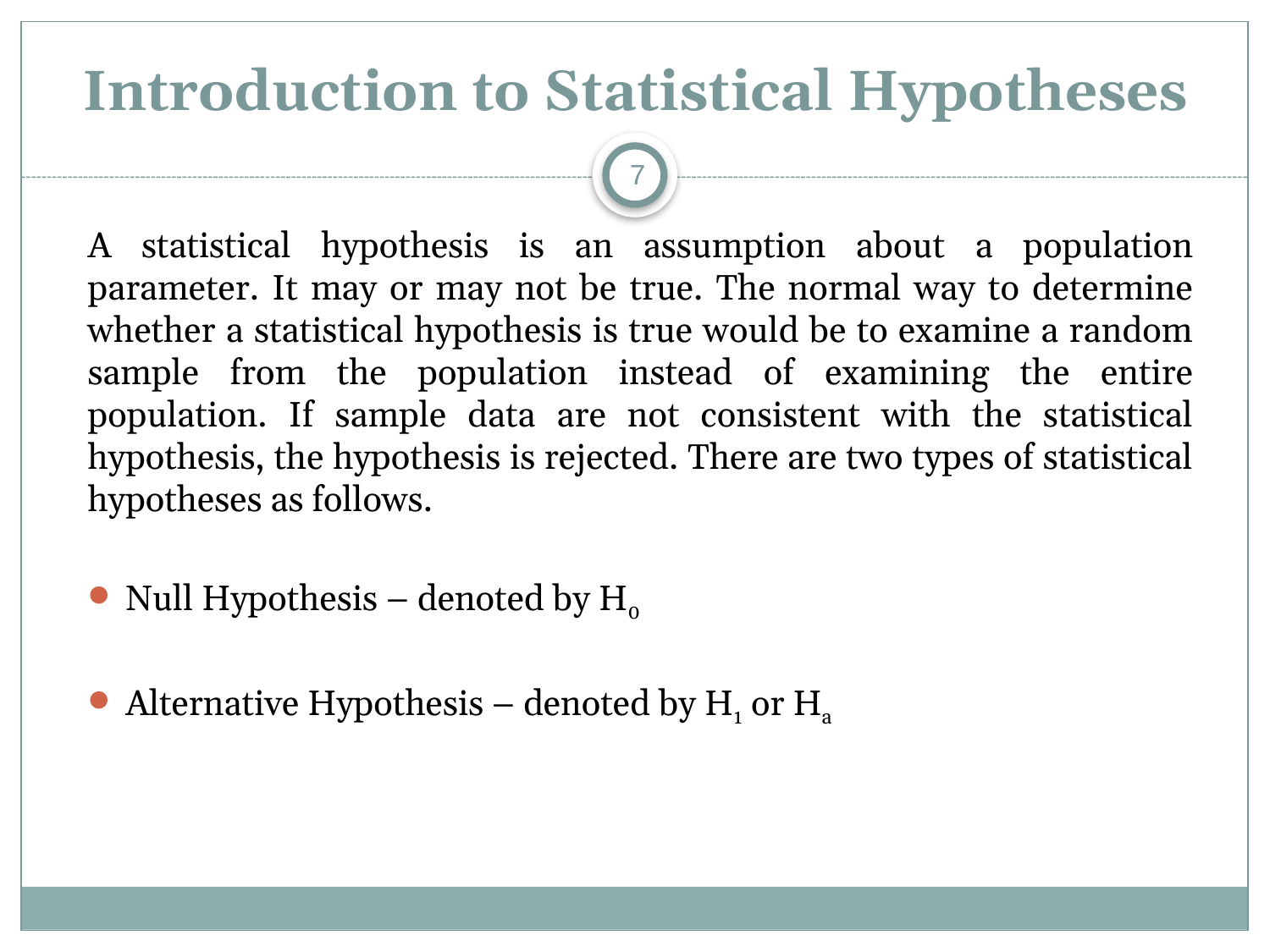

# Introduction to Statistical Hypotheses
7
A statistical hypothesis is an assumption about a population parameter. It may or may not be true. The normal way to determine whether a statistical hypothesis is true would be to examine a random sample from the population instead of examining the entire population. If sample data are not consistent with the statistical hypothesis, the hypothesis is rejected. There are two types of statistical hypotheses as follows.

Null Hypothesis – denoted by H0

Alternative Hypothesis – denoted by H1 or Ha